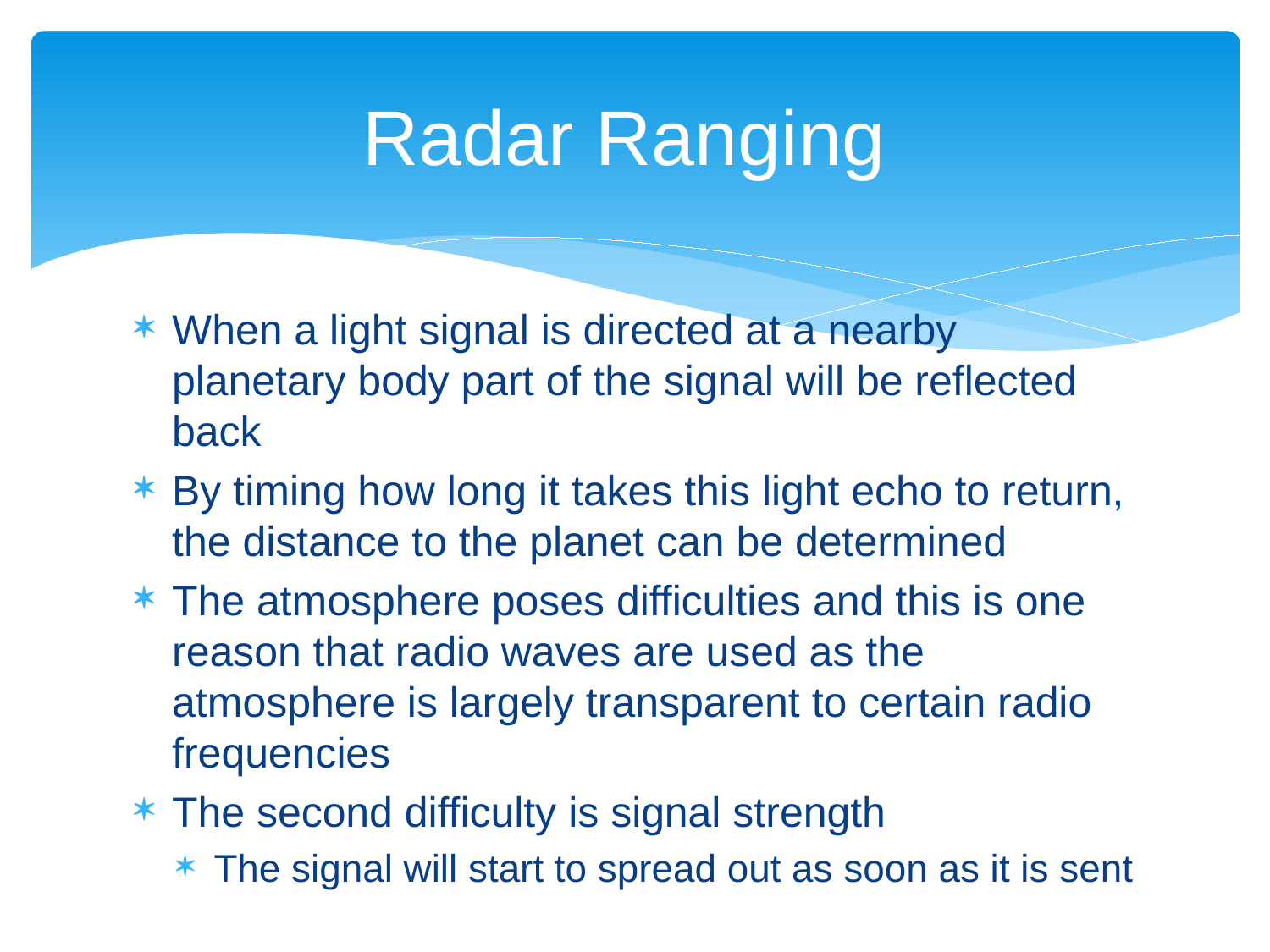

# Radar Ranging
When a light signal is directed at a nearby planetary body part of the signal will be reflected back
By timing how long it takes this light echo to return, the distance to the planet can be determined
The atmosphere poses difficulties and this is one reason that radio waves are used as the atmosphere is largely transparent to certain radio frequencies
The second difficulty is signal strength
The signal will start to spread out as soon as it is sent